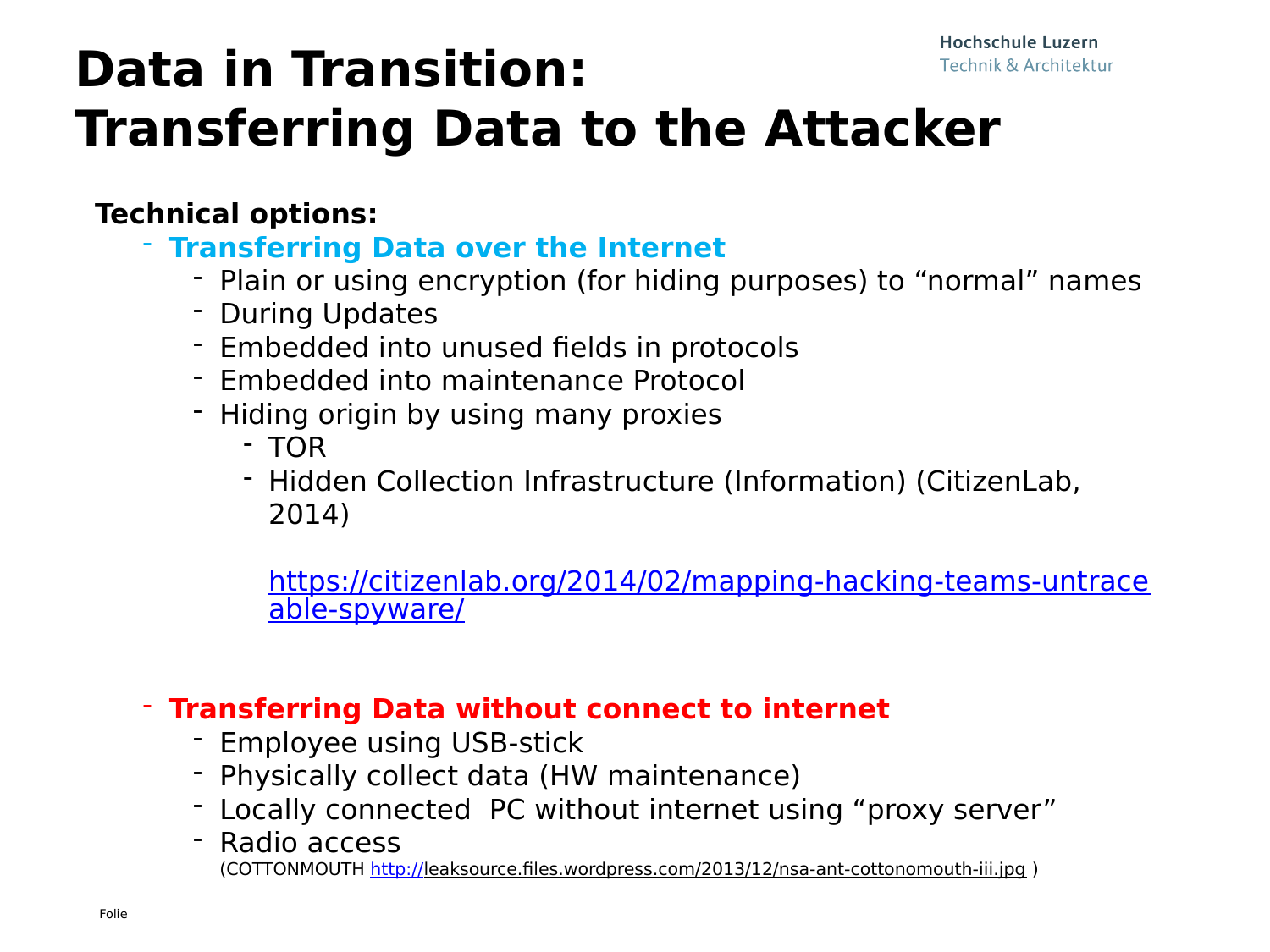

# Data in Transition: Transferring Data to the Attacker
Technical options:
Transferring Data over the Internet
Plain or using encryption (for hiding purposes) to “normal” names
During Updates
Embedded into unused fields in protocols
Embedded into maintenance Protocol
Hiding origin by using many proxies
TOR
Hidden Collection Infrastructure (Information) (CitizenLab, 2014)
 https://citizenlab.org/2014/02/mapping-hacking-teams-untraceable-spyware/

Transferring Data without connect to internet
Employee using USB-stick
Physically collect data (HW maintenance)
Locally connected  PC without internet using “proxy server”
Radio access
(COTTONMOUTH http://leaksource.files.wordpress.com/2013/12/nsa-ant-cottonomouth-iii.jpg )